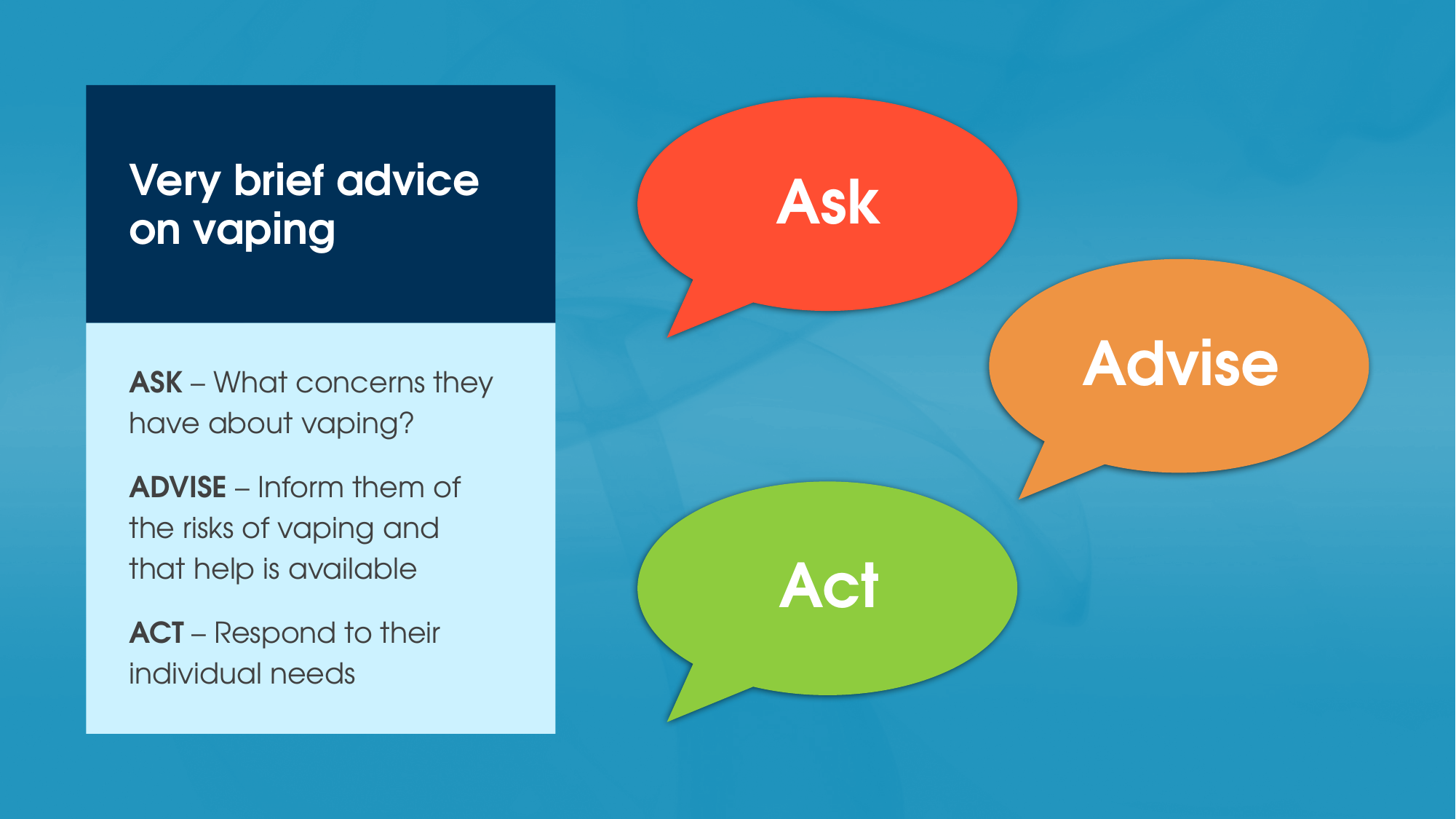

Very brief advice on vaping
ASK – What concerns they have about vaping?
ADVISE – Inform them of
the risks of vaping and
that help is available
ACT – Respond to their individual needs

Ask

Advise

Act